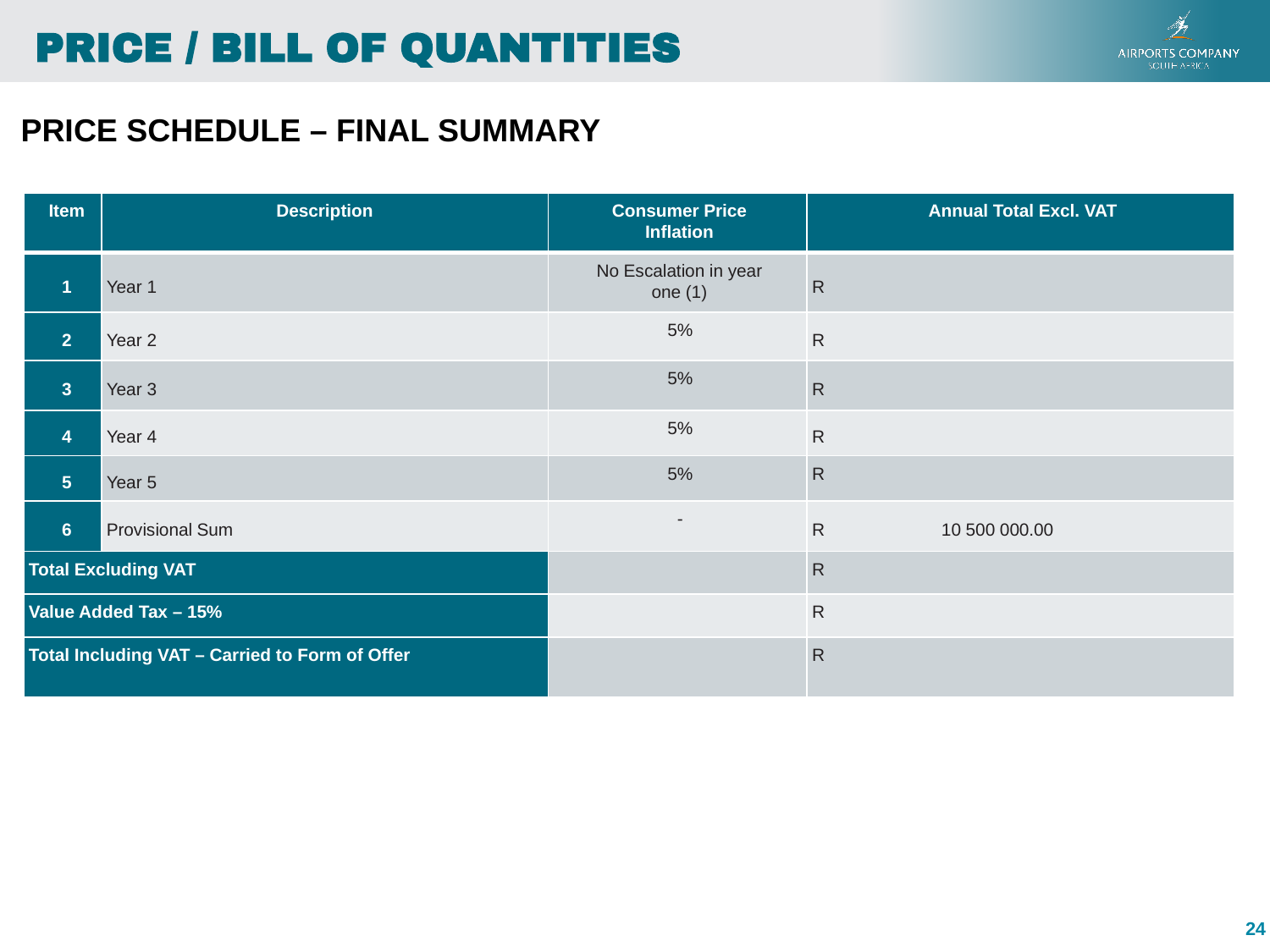

PRICE / Bill of quantities
PRICE SCHEDULE – FINAL SUMMARY
| Item | Description | Consumer Price Inflation | Annual Total Excl. VAT |
| --- | --- | --- | --- |
| 1 | Year 1 | No Escalation in year one (1) | R |
| 2 | Year 2 | 5% | R |
| 3 | Year 3 | 5% | R |
| 4 | Year 4 | 5% | R |
| 5 | Year 5 | 5% | R |
| 6 | Provisional Sum | - | R 10 500 000.00 |
| Total Excluding VAT |  |  | R |
| Value Added Tax – 15% |  |  | R |
| Total Including VAT – Carried to Form of Offer |  |  | R |
24